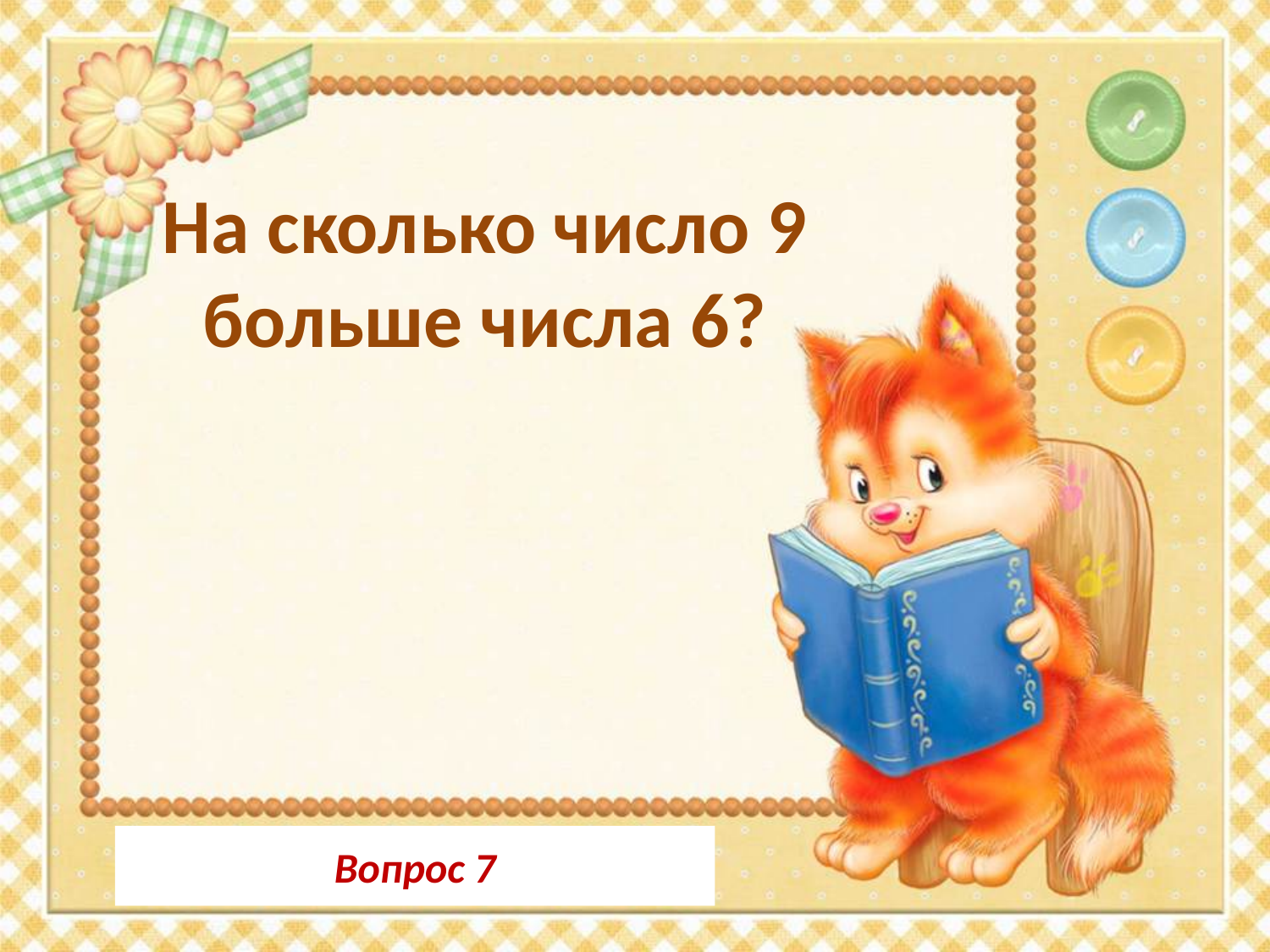

На сколько число 9 больше числа 6?
Вопрос 7